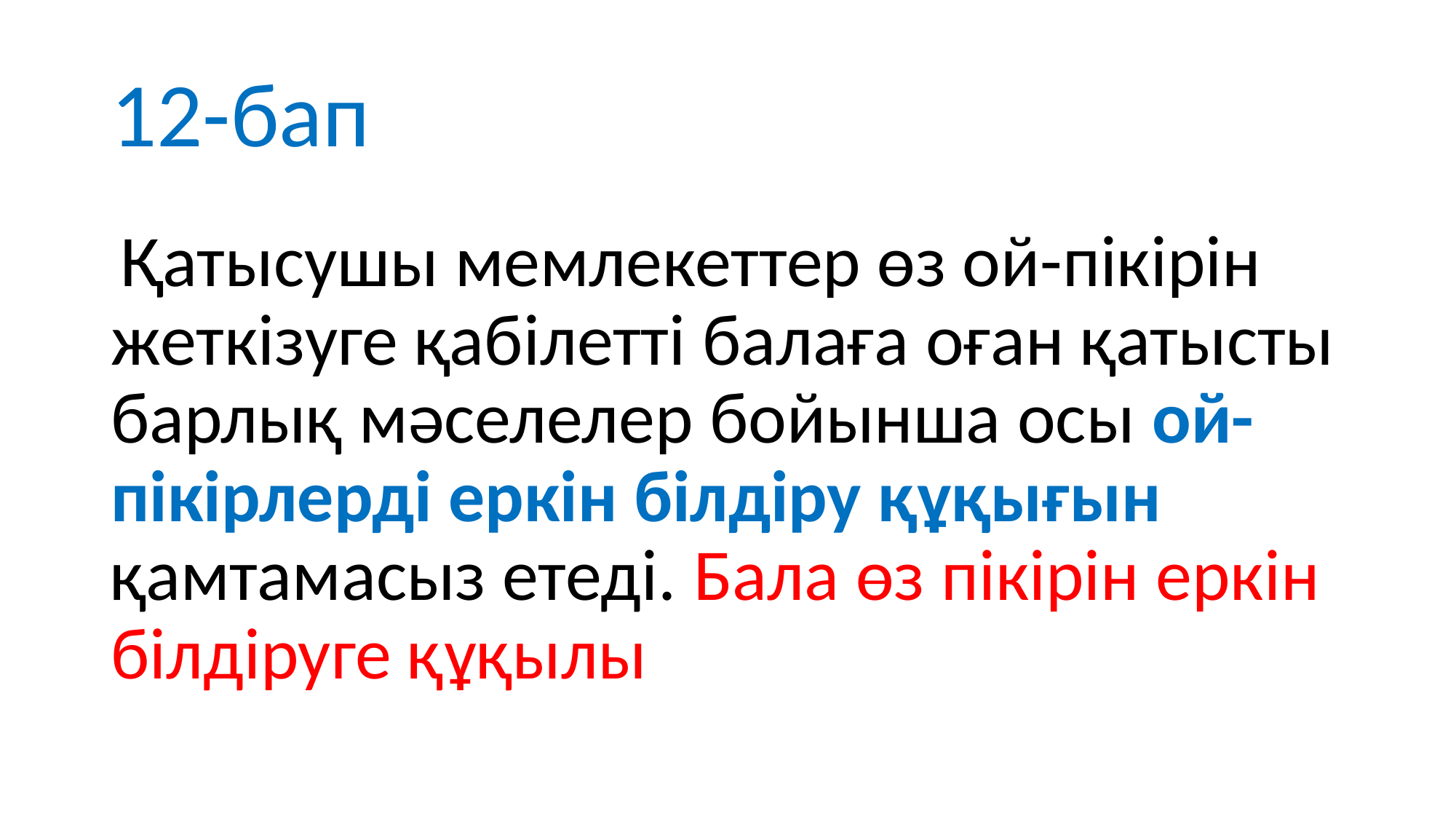

# 12-бап
 Қатысушы мемлекеттер өз ой-пікірін жеткізуге қабілетті балаға оған қатысты барлық мәселелер бойынша осы ой-пікірлерді еркін білдіру құқығын қамтамасыз етеді. Бала өз пікірін еркін білдіруге құқылы